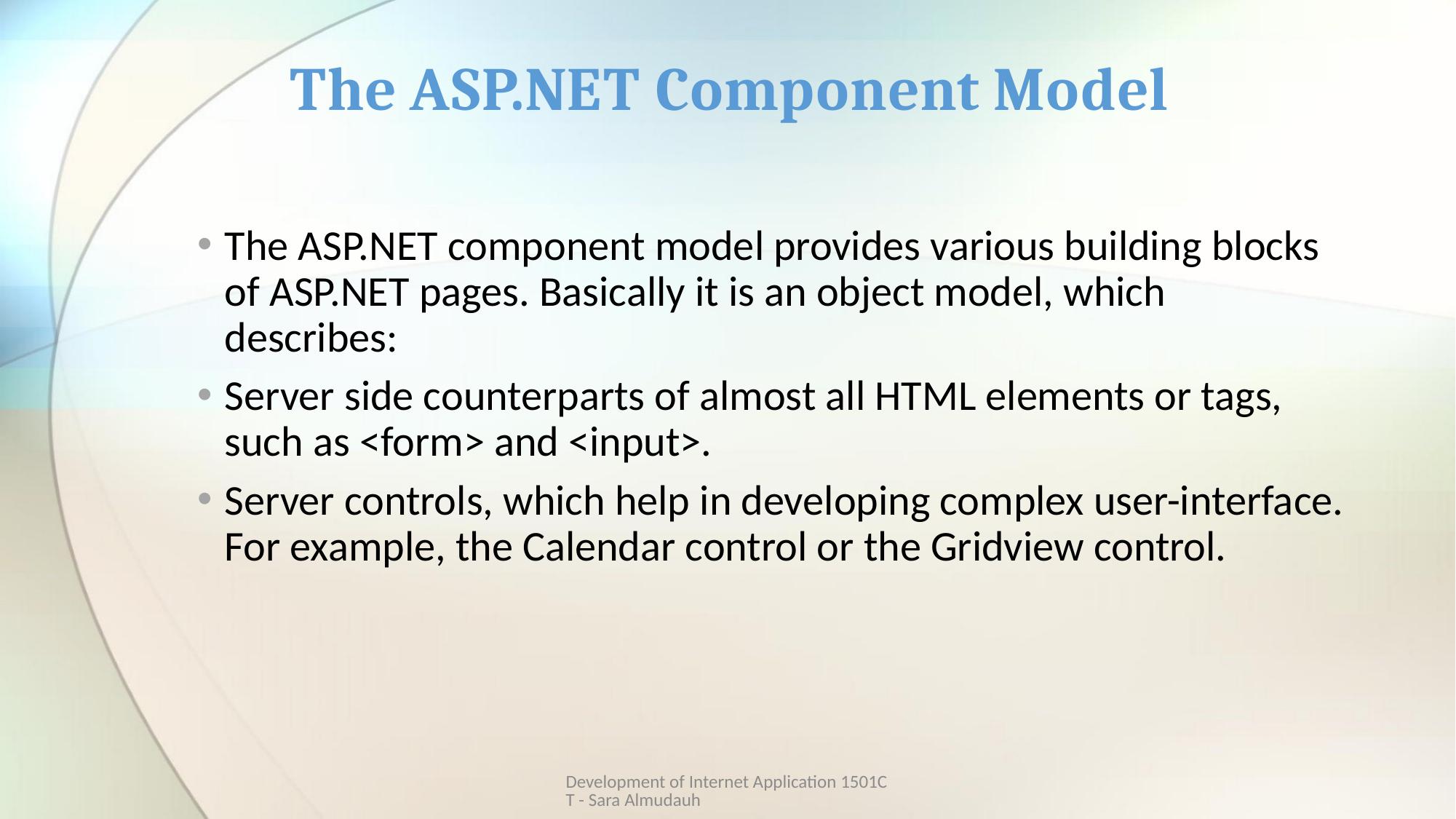

# The ASP.NET Component Model
The ASP.NET component model provides various building blocks of ASP.NET pages. Basically it is an object model, which describes:
Server side counterparts of almost all HTML elements or tags, such as <form> and <input>.
Server controls, which help in developing complex user-interface. For example, the Calendar control or the Gridview control.

Development of Internet Application 1501CT - Sara Almudauh